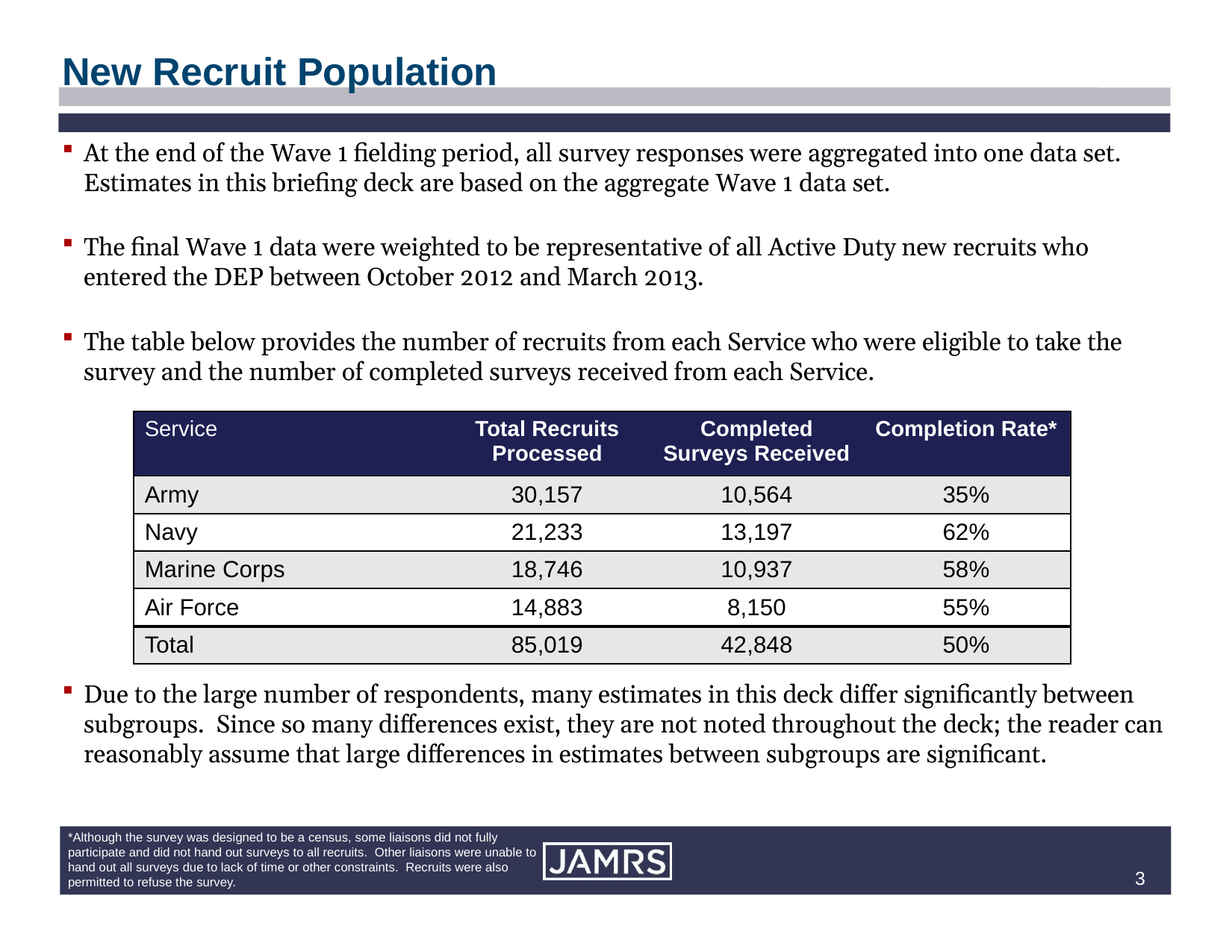

# New Recruit Population
At the end of the Wave 1 fielding period, all survey responses were aggregated into one data set.  Estimates in this briefing deck are based on the aggregate Wave 1 data set.

The final Wave 1 data were weighted to be representative of all Active Duty new recruits who entered the DEP between October 2012 and March 2013.

The table below provides the number of recruits from each Service who were eligible to take the survey and the number of completed surveys received from each Service.

Due to the large number of respondents, many estimates in this deck differ significantly between subgroups.  Since so many differences exist, they are not noted throughout the deck; the reader can reasonably assume that large differences in estimates between subgroups are significant.

| Service | Total Recruits Processed | Completed Surveys Received | Completion Rate\* |
| --- | --- | --- | --- |
| Army | 30,157 | 10,564 | 35% |
| Navy | 21,233 | 13,197 | 62% |
| Marine Corps | 18,746 | 10,937 | 58% |
| Air Force | 14,883 | 8,150 | 55% |
| Total | 85,019 | 42,848 | 50% |
*Although the survey was designed to be a census, some liaisons did not fully participate and did not hand out surveys to all recruits.  Other liaisons were unable to hand out all surveys due to lack of time or other constraints.  Recruits were also permitted to refuse the survey.
3